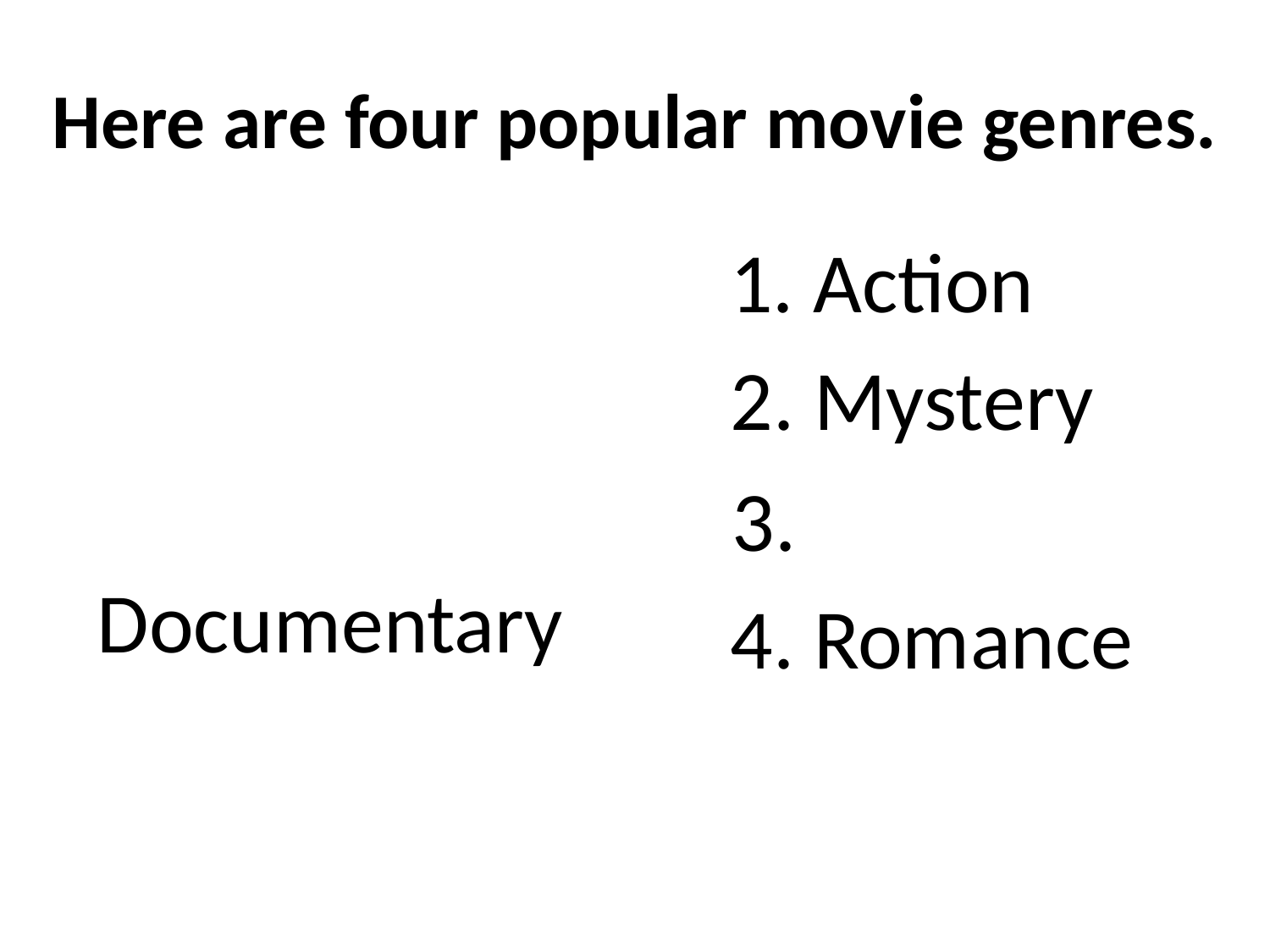

# Here are four popular movie genres.

					 1. Action
					 2. Mystery
					3. Documentary
					4. Romance